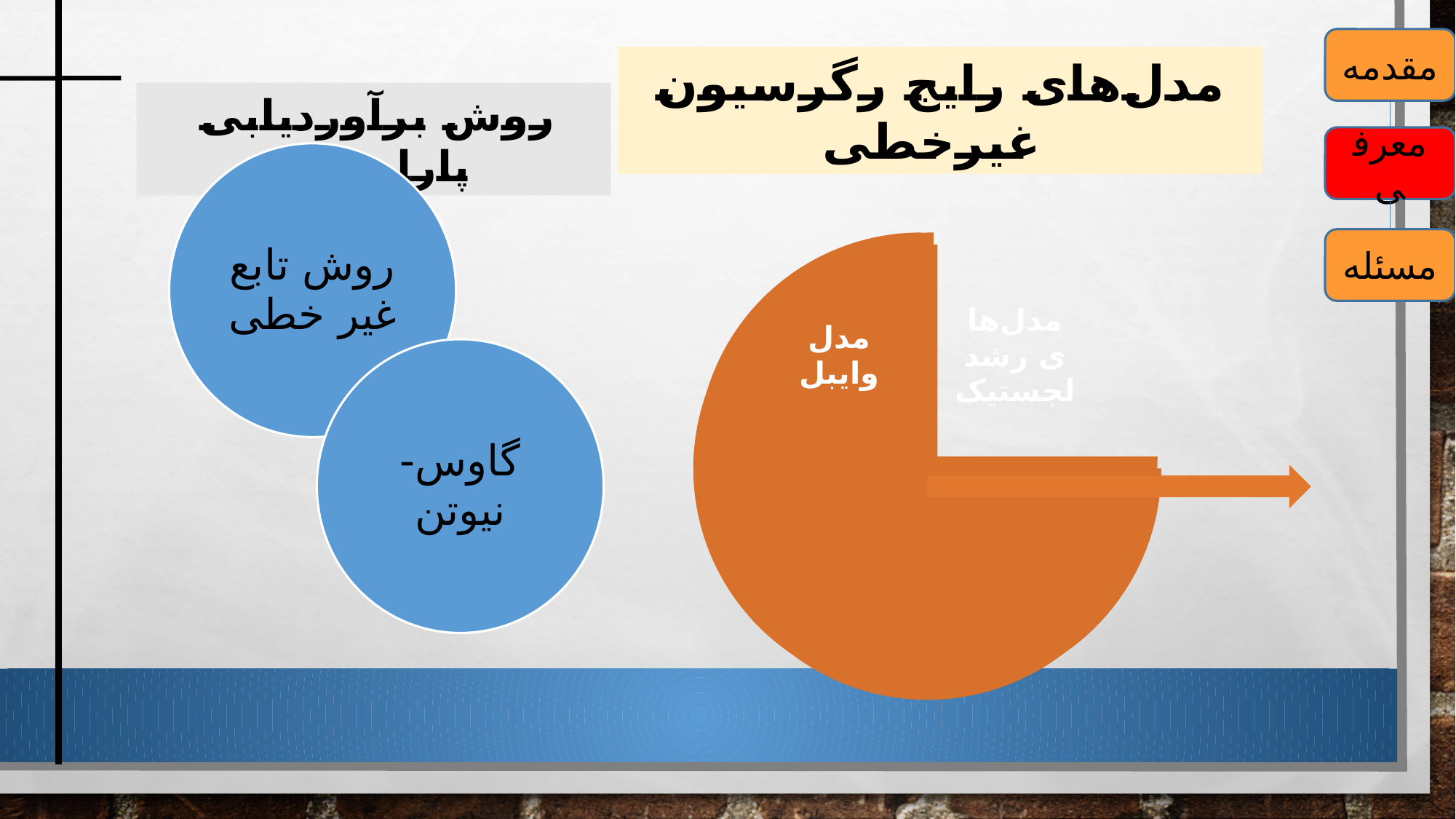

مقدمه
معرفی
مسئله
مدل‌های رایج رگرسیون غیرخطی
 روش برآوردیابی پارامترها
روش تابع غیر خطی
گاوس-نیوتن
مدل‌های رشد لجستیک
مدل گامپرت
مدل میچرلیچ
مدل وایبل
مدل نمایی